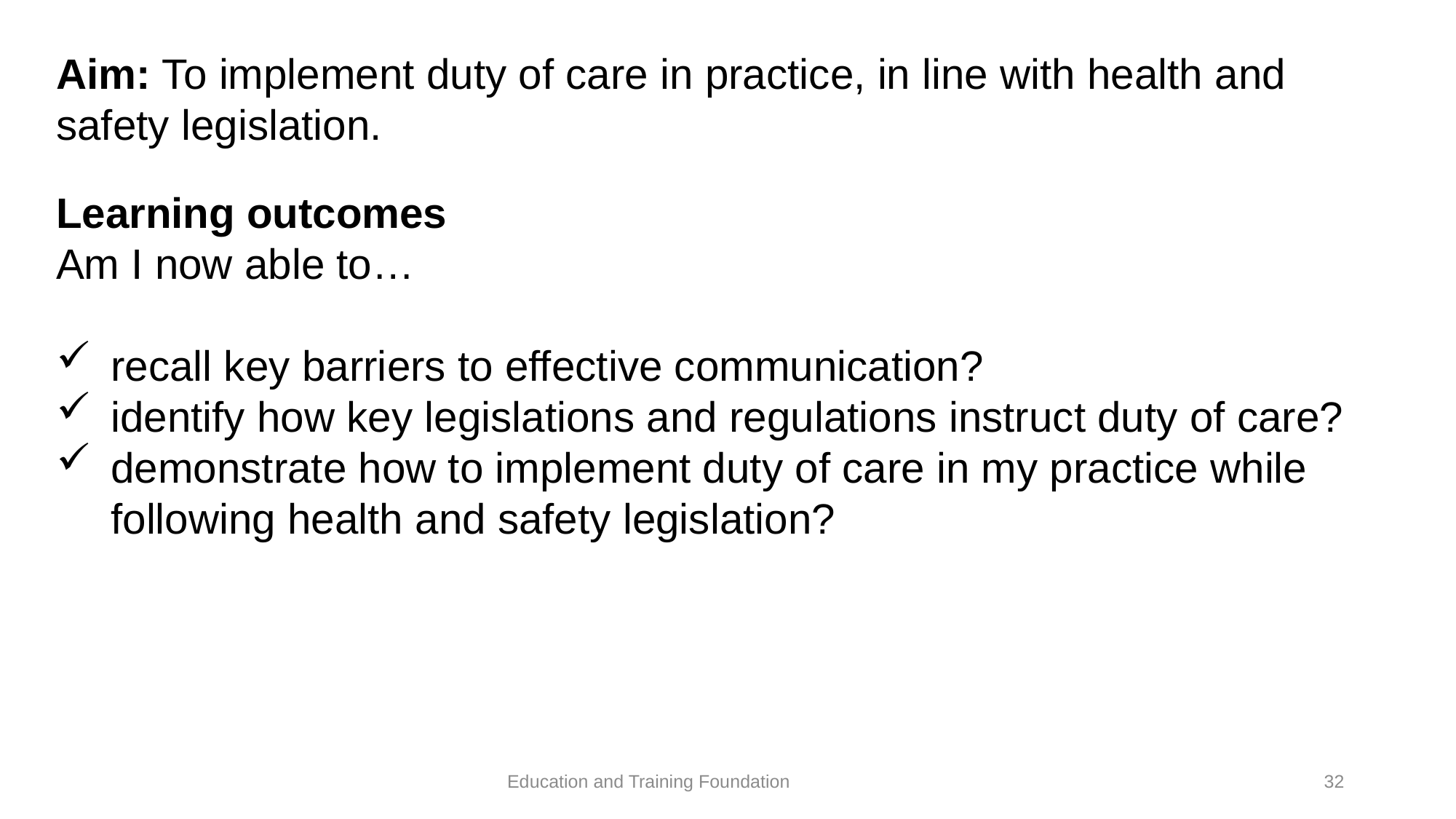

# Aim: To implement duty of care in practice, in line with health and safety legislation.
Learning outcomes
Am I now able to…

recall key barriers to effective communication?
identify how key legislations and regulations instruct duty of care?
demonstrate how to implement duty of care in my practice while following health and safety legislation?

32
Education and Training Foundation